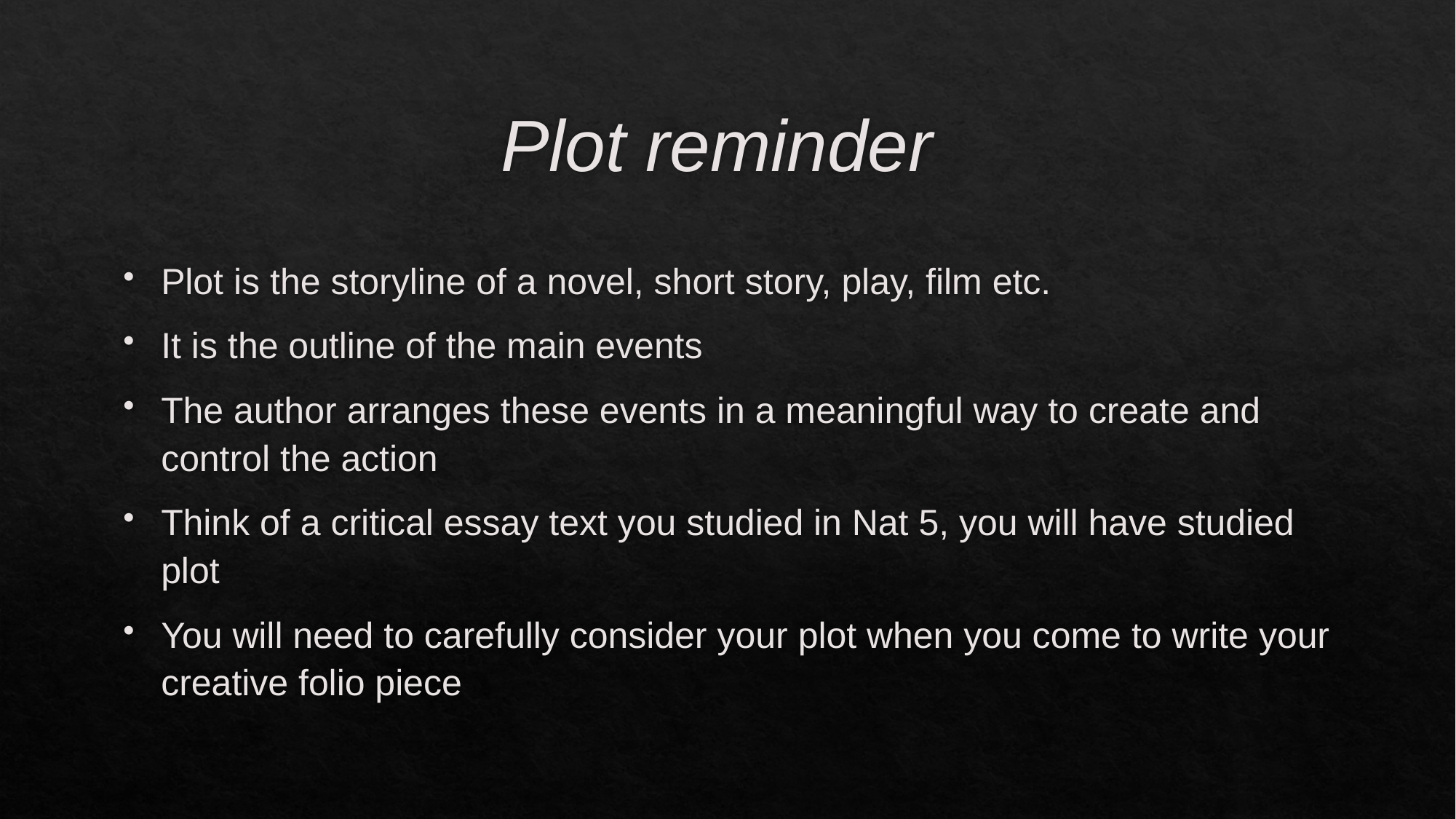

# Plot reminder
Plot is the storyline of a novel, short story, play, film etc.
It is the outline of the main events
The author arranges these events in a meaningful way to create and control the action
Think of a critical essay text you studied in Nat 5, you will have studied plot
You will need to carefully consider your plot when you come to write your creative folio piece